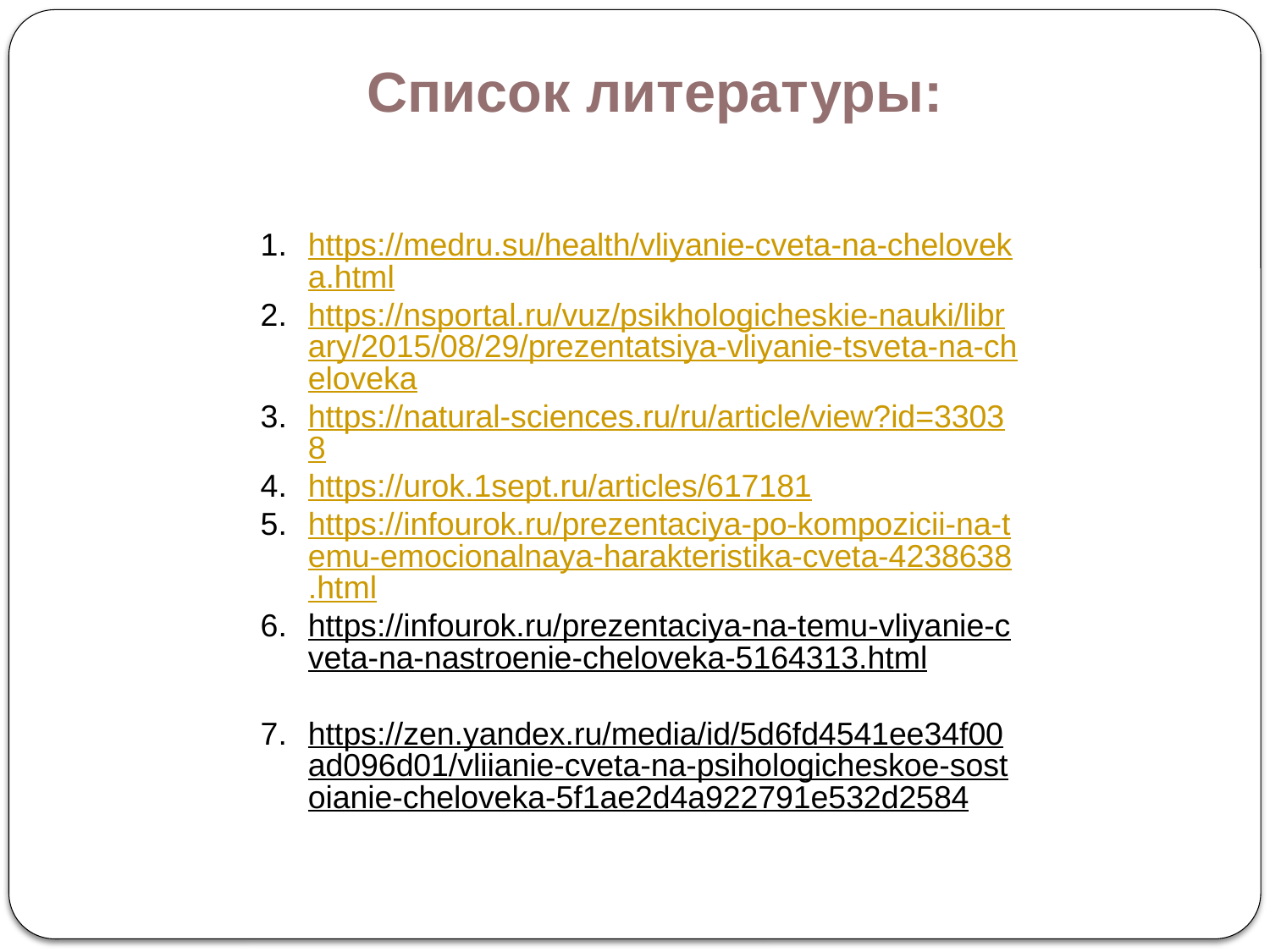

Список литературы:
https://medru.su/health/vliyanie-cveta-na-cheloveka.html
https://nsportal.ru/vuz/psikhologicheskie-nauki/library/2015/08/29/prezentatsiya-vliyanie-tsveta-na-cheloveka
https://natural-sciences.ru/ru/article/view?id=33038
https://urok.1sept.ru/articles/617181
https://infourok.ru/prezentaciya-po-kompozicii-na-temu-emocionalnaya-harakteristika-cveta-4238638.html
https://infourok.ru/prezentaciya-na-temu-vliyanie-cveta-na-nastroenie-cheloveka-5164313.html
https://zen.yandex.ru/media/id/5d6fd4541ee34f00ad096d01/vliianie-cveta-na-psihologicheskoe-sostoianie-cheloveka-5f1ae2d4a922791e532d2584